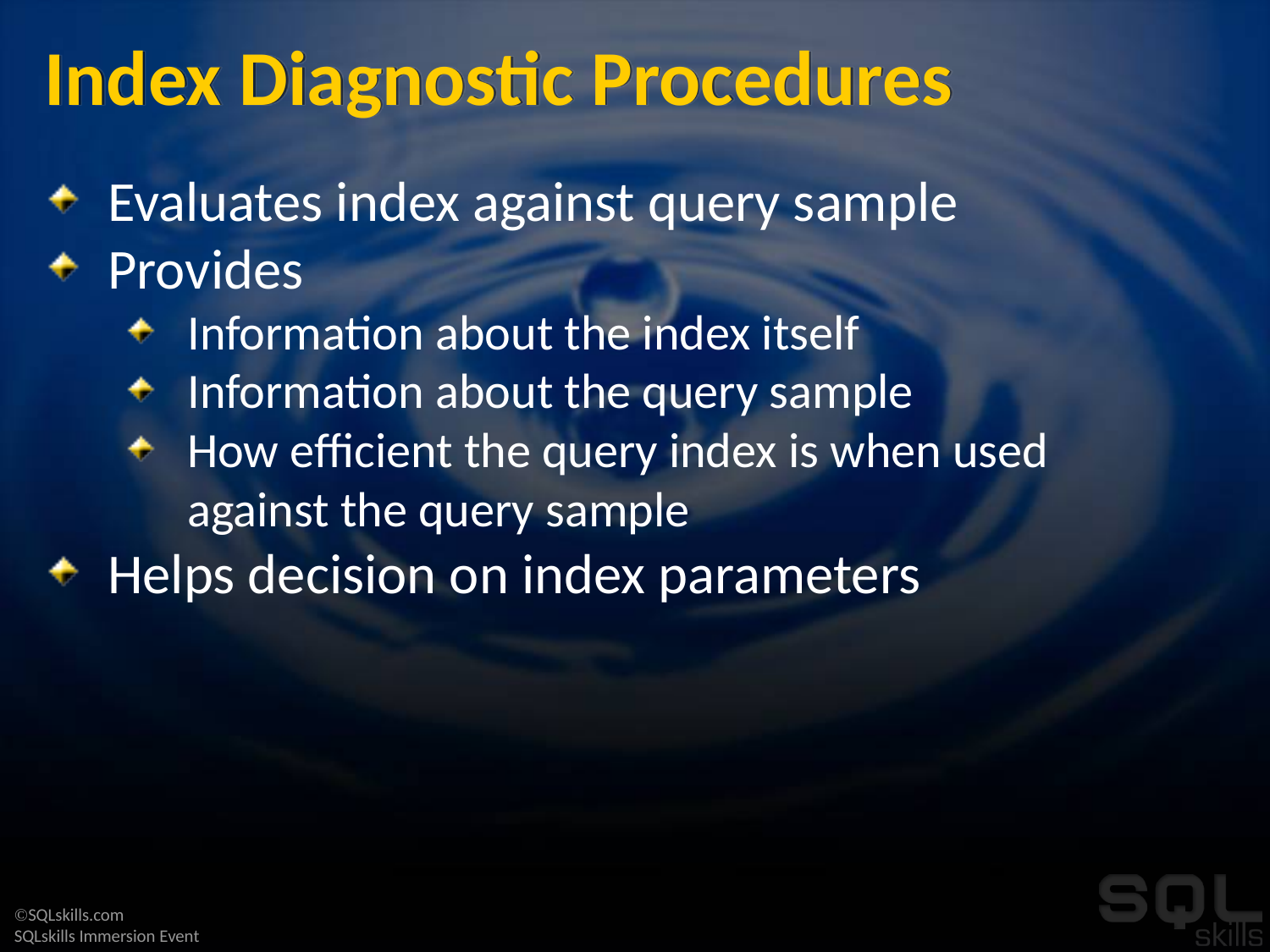

# Index Diagnostic Procedures
Evaluates index against query sample
Provides
Information about the index itself
Information about the query sample
How efficient the query index is when used against the query sample
Helps decision on index parameters